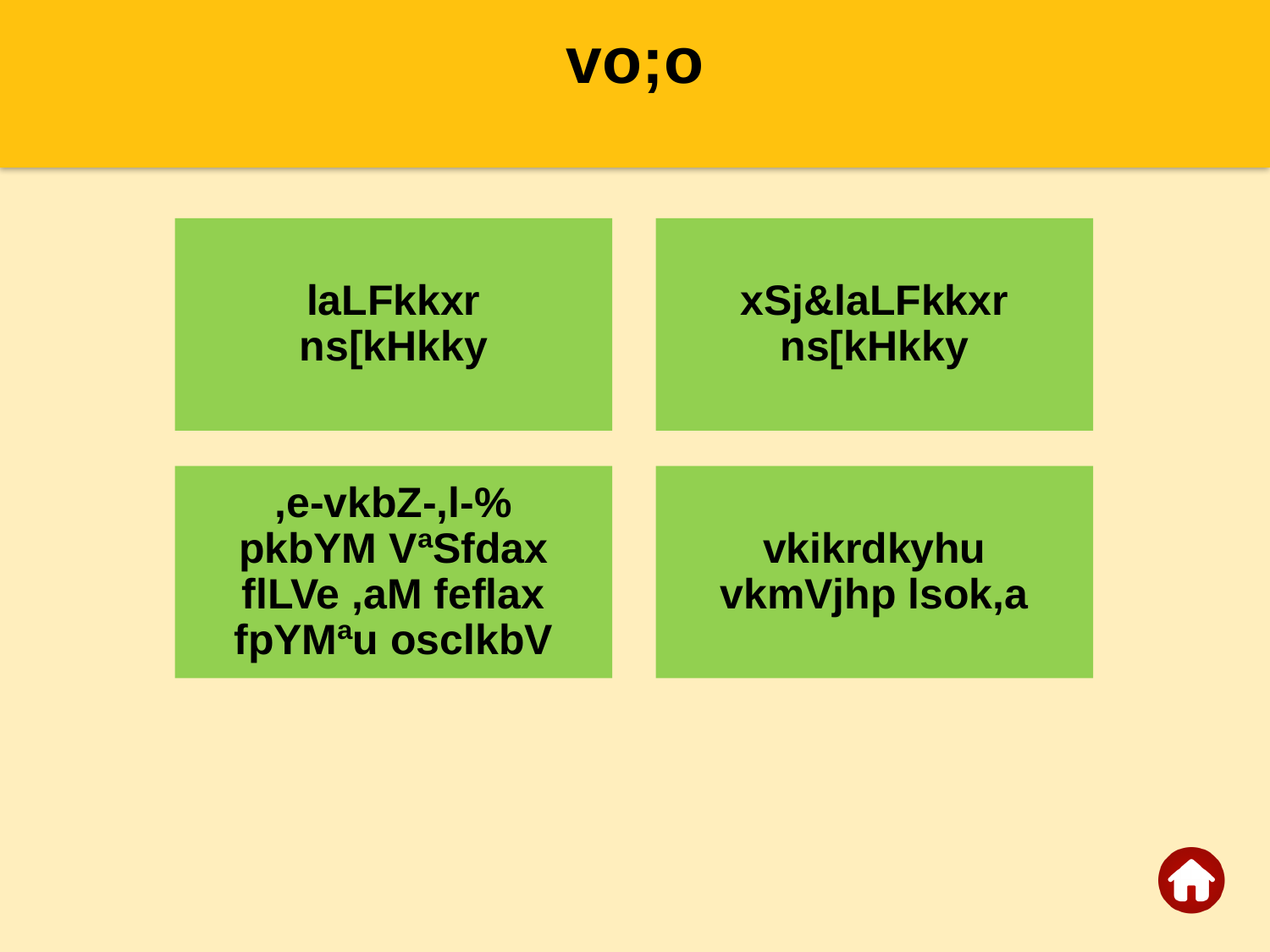

vo;o
laLFkkxr ns[kHkky
xSj&laLFkkxr ns[kHkky
,e-vkbZ-,l-% pkbYM VªSfdax flLVe ,aM feflax fpYMªu osclkbV
vkikrdkyhu vkmVjhp lsok,a